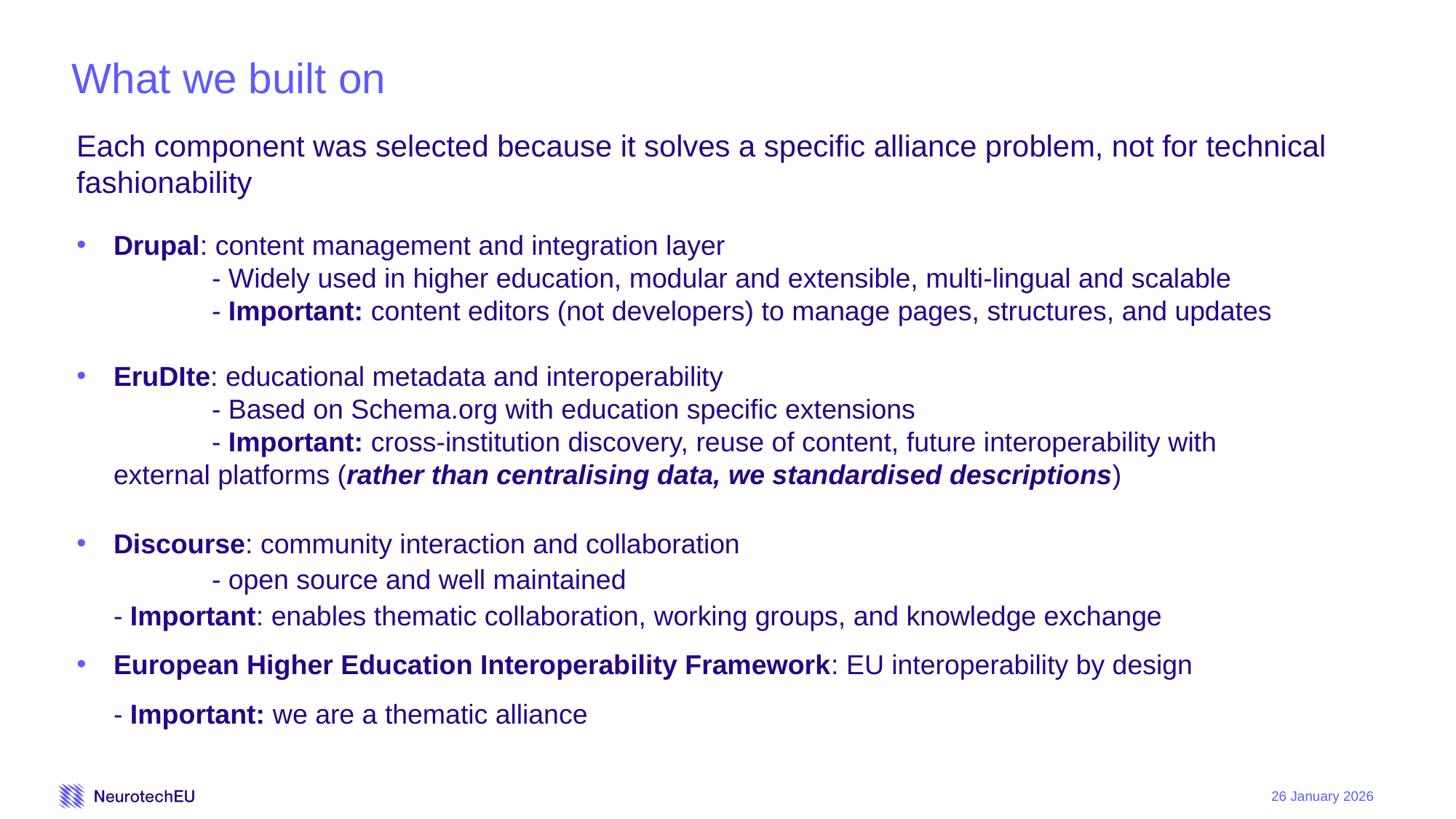

# What we built on
Each component was selected because it solves a specific alliance problem, not for technical fashionability
Drupal: content management and integration layer
	- Widely used in higher education, modular and extensible, multi-lingual and scalable
	- Important: content editors (not developers) to manage pages, structures, and updates
EruDIte: educational metadata and interoperability
	- Based on Schema.org with education specific extensions
	- Important: cross-institution discovery, reuse of content, future interoperability with 	  external platforms (rather than centralising data, we standardised descriptions)

Discourse: community interaction and collaboration
 	- open source and well maintained
	- Important: enables thematic collaboration, working groups, and knowledge exchange
European Higher Education Interoperability Framework: EU interoperability by design
	- Important: we are a thematic alliance
26 January 2026